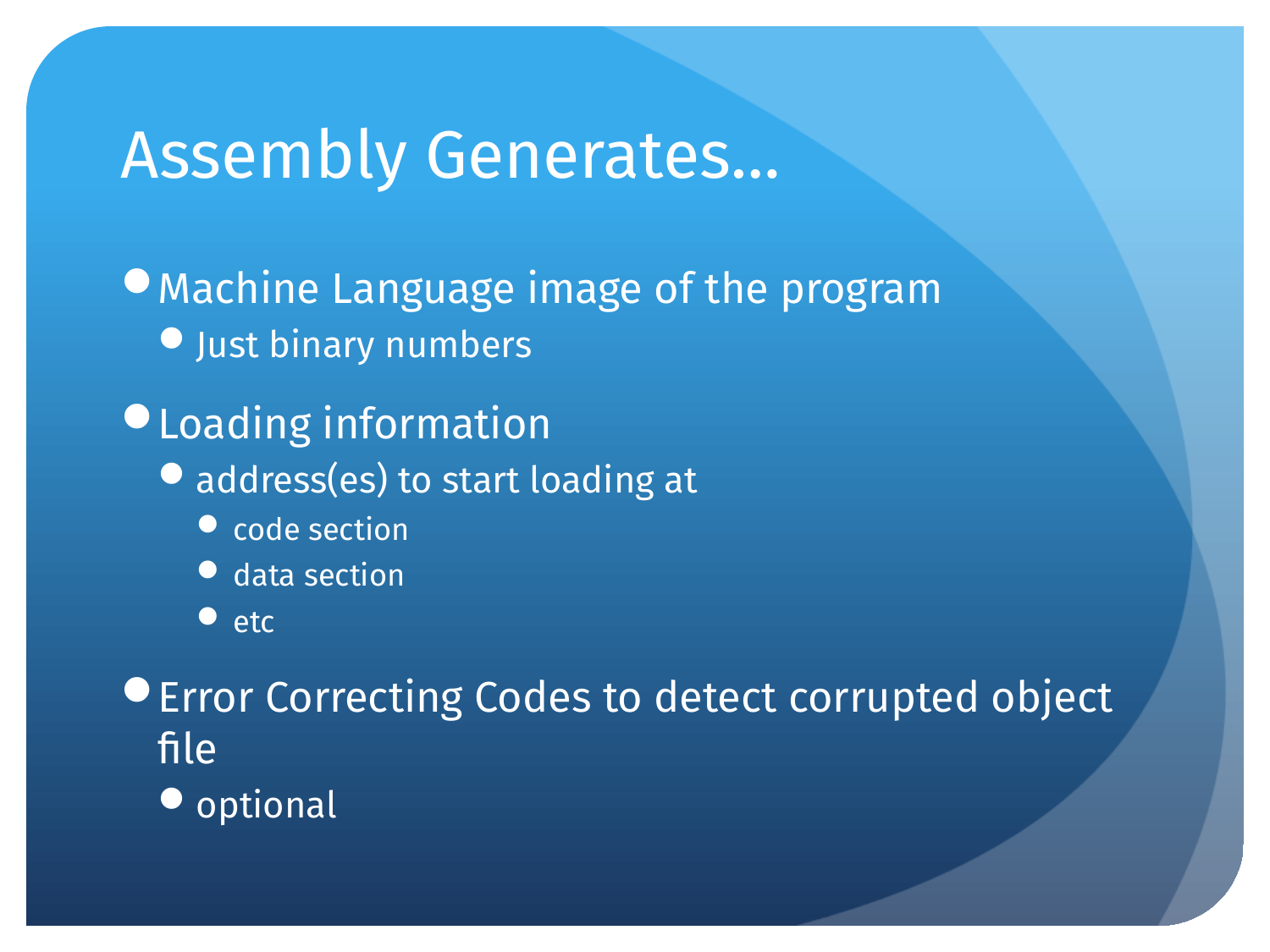

# Assembly Generates…
Machine Language image of the program
Just binary numbers
Loading information
address(es) to start loading at
code section
data section
etc
Error Correcting Codes to detect corrupted object file
optional